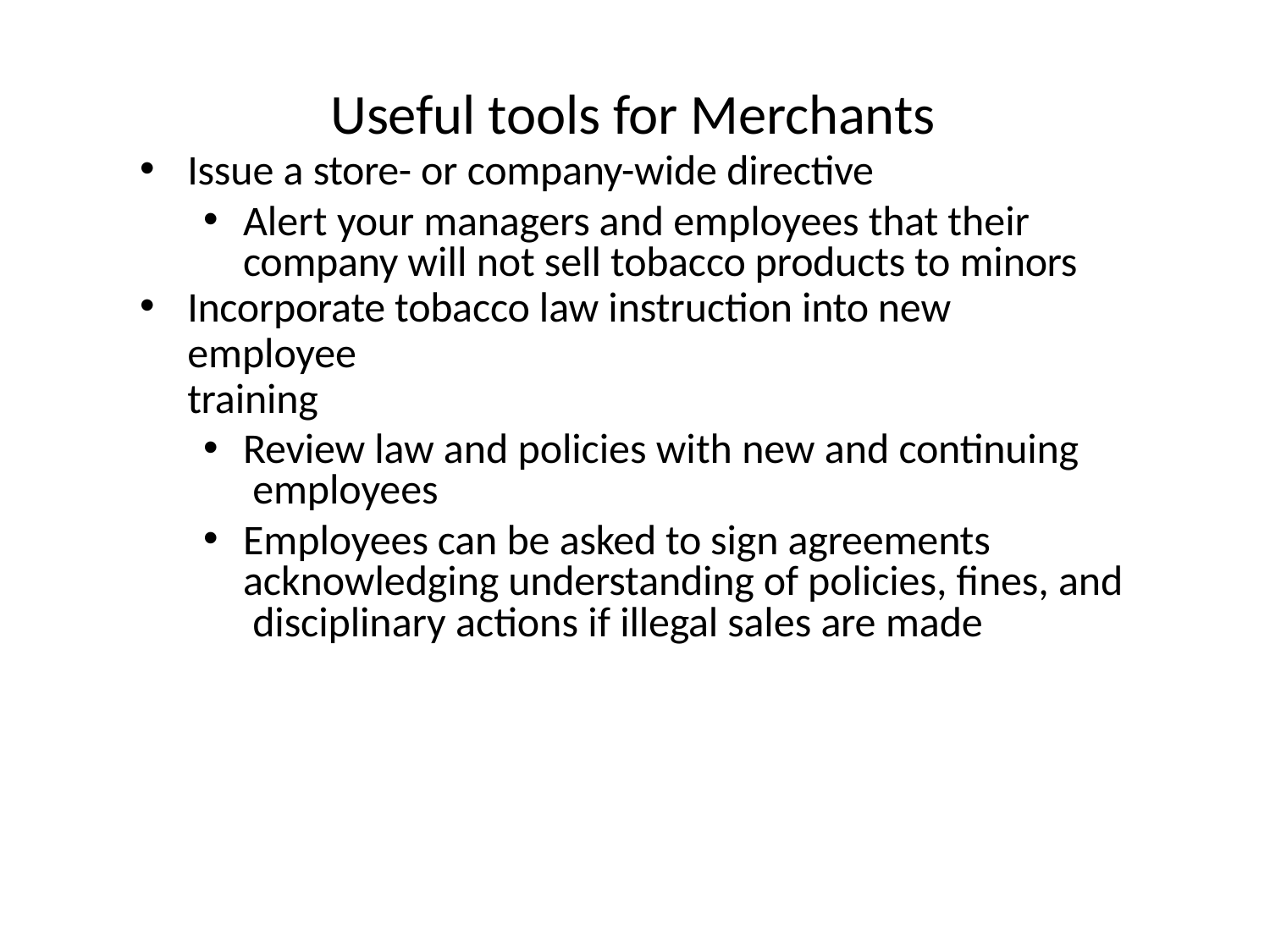

# Useful tools for Merchants
Issue a store- or company-wide directive
Alert your managers and employees that their  company will not sell tobacco products to minors
Incorporate tobacco law instruction into new employee
training
Review law and policies with new and continuing  employees
Employees can be asked to sign agreements  acknowledging understanding of policies, fines, and  disciplinary actions if illegal sales are made
39